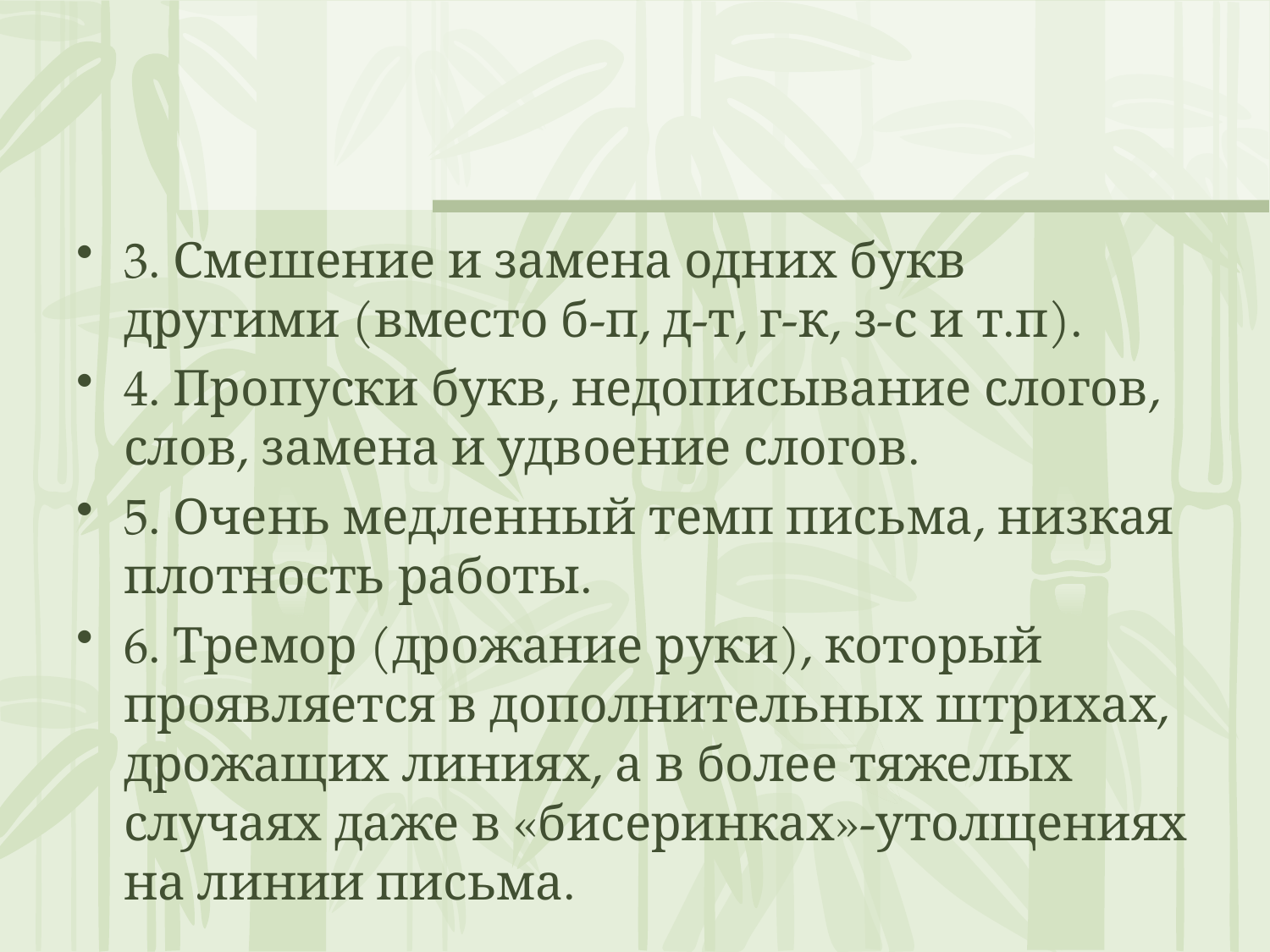

#
3. Смешение и замена одних букв другими (вместо б-п, д-т, г-к, з-с и т.п).
4. Пропуски букв, недописывание слогов, слов, замена и удвоение слогов.
5. Очень медленный темп письма, низкая плотность работы.
6. Тремор (дрожание руки), который проявляется в дополнительных штрихах, дрожащих линиях, а в более тяжелых случаях даже в «бисеринках»-утолщениях на линии письма.